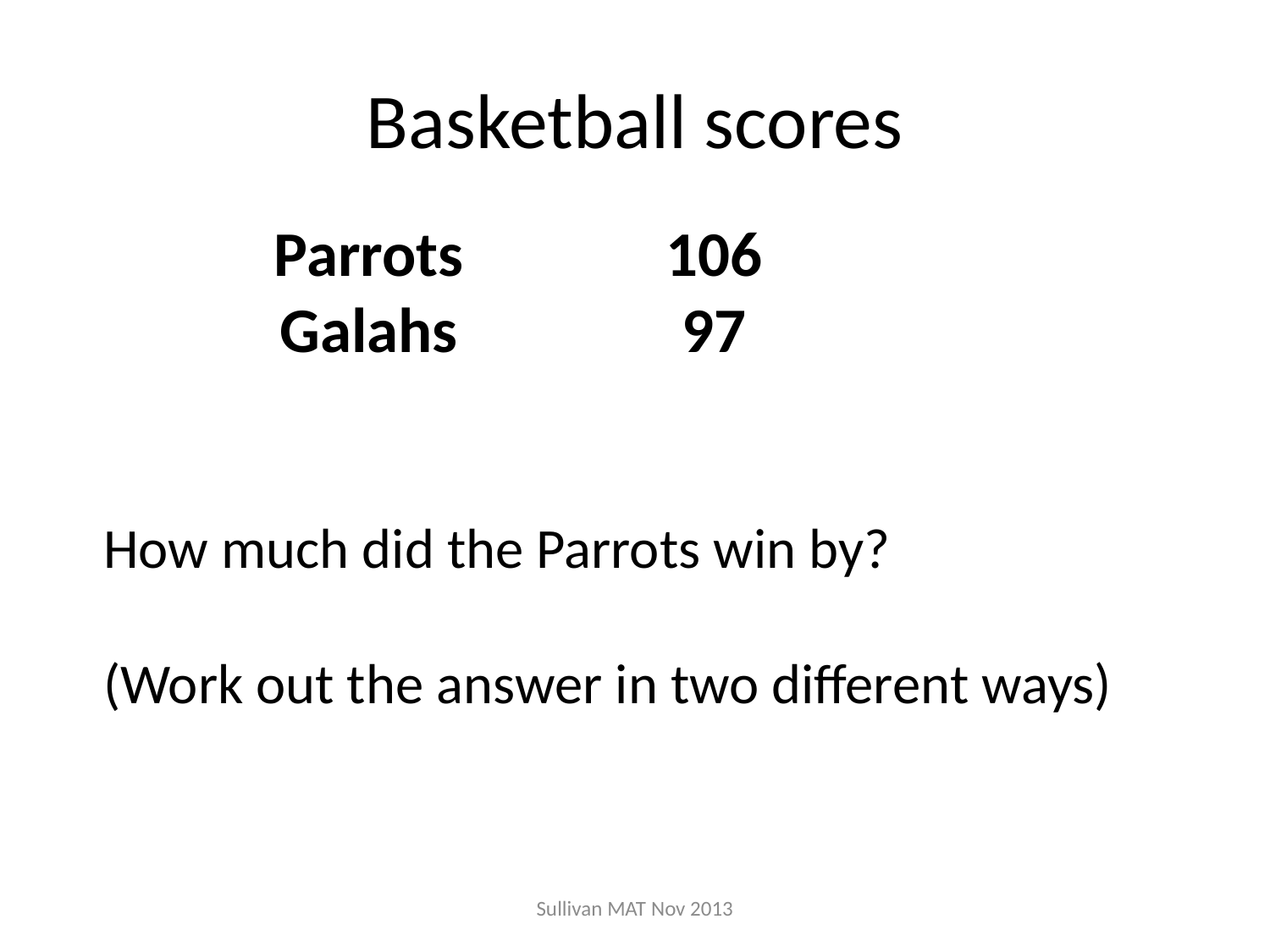

# Basketball scores
| Parrots | 106 |
| --- | --- |
| Galahs | 97 |
How much did the Parrots win by?

(Work out the answer in two different ways)
Sullivan MAT Nov 2013